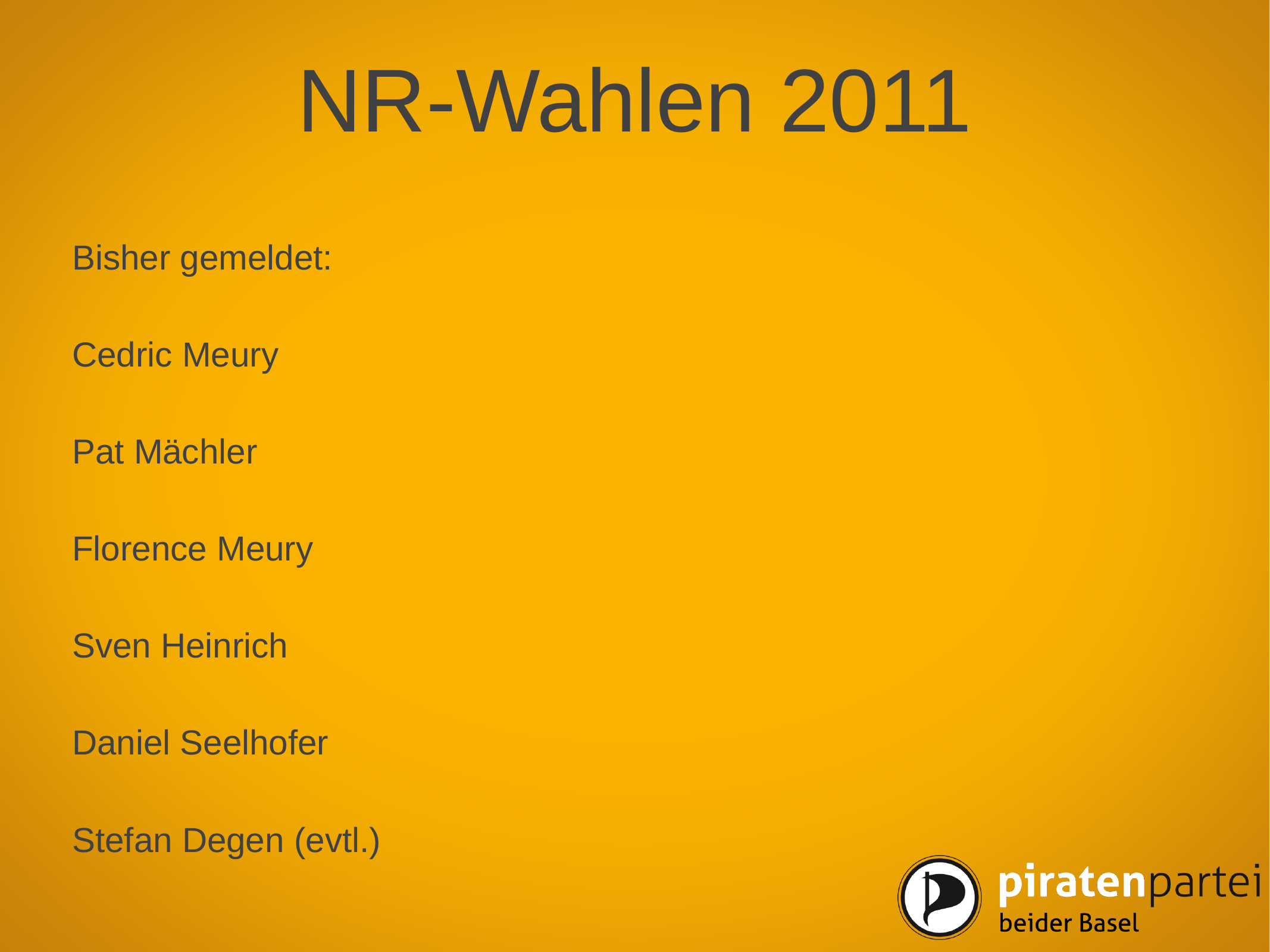

# NR-Wahlen 2011
Bisher gemeldet:
Cedric Meury
Pat Mächler
Florence Meury
Sven Heinrich
Daniel Seelhofer
Stefan Degen (evtl.)